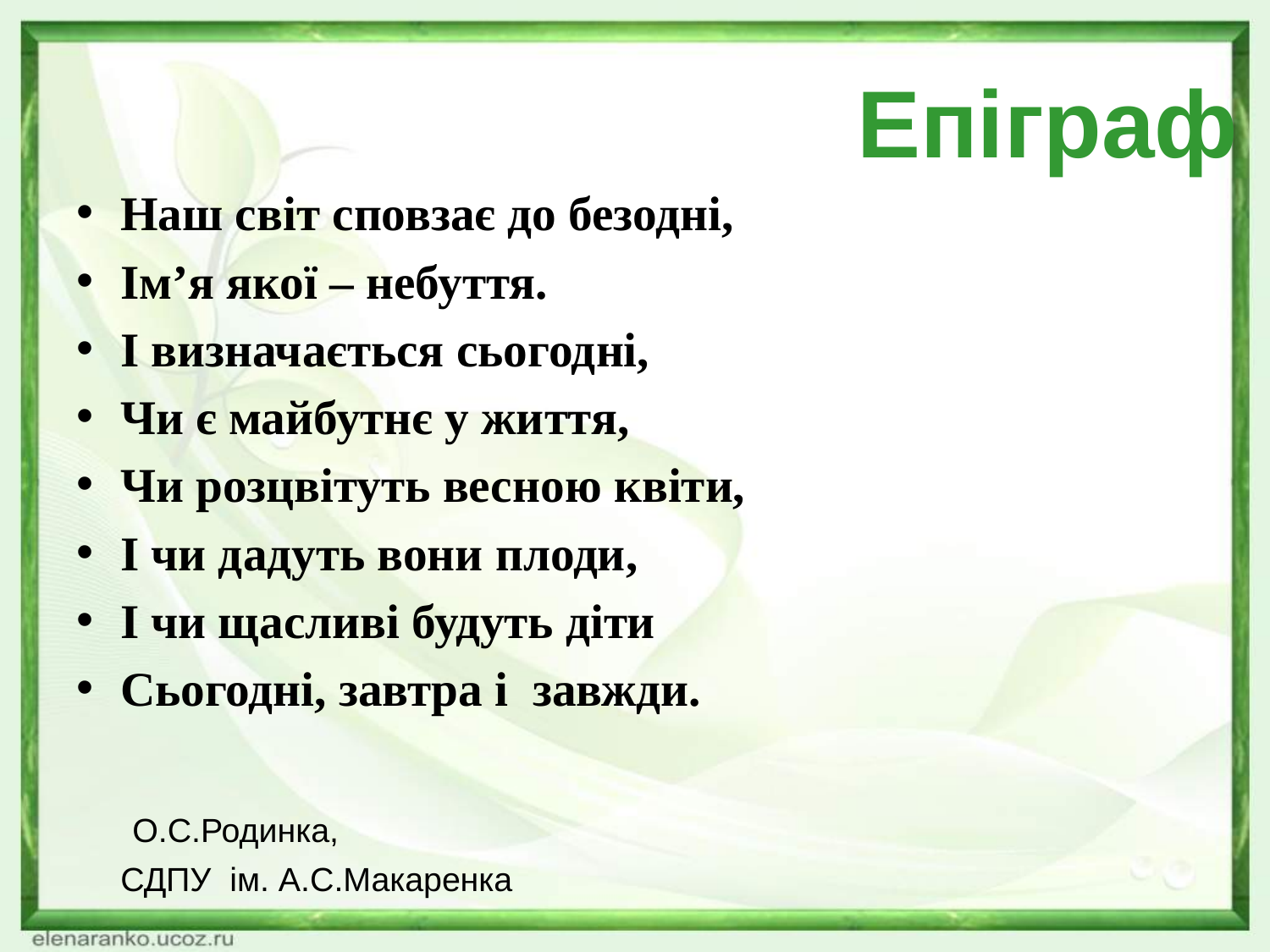

Епіграф
Наш світ сповзає до безодні,
Ім’я якої – небуття.
І визначається сьогодні,
Чи є майбутнє у життя,
Чи розцвітуть весною квіти,
І чи дадуть вони плоди,
І чи щасливі будуть діти
Сьогодні, завтра і  завжди.

						 О.С.Родинка,
						СДПУ  ім. А.С.Макаренка